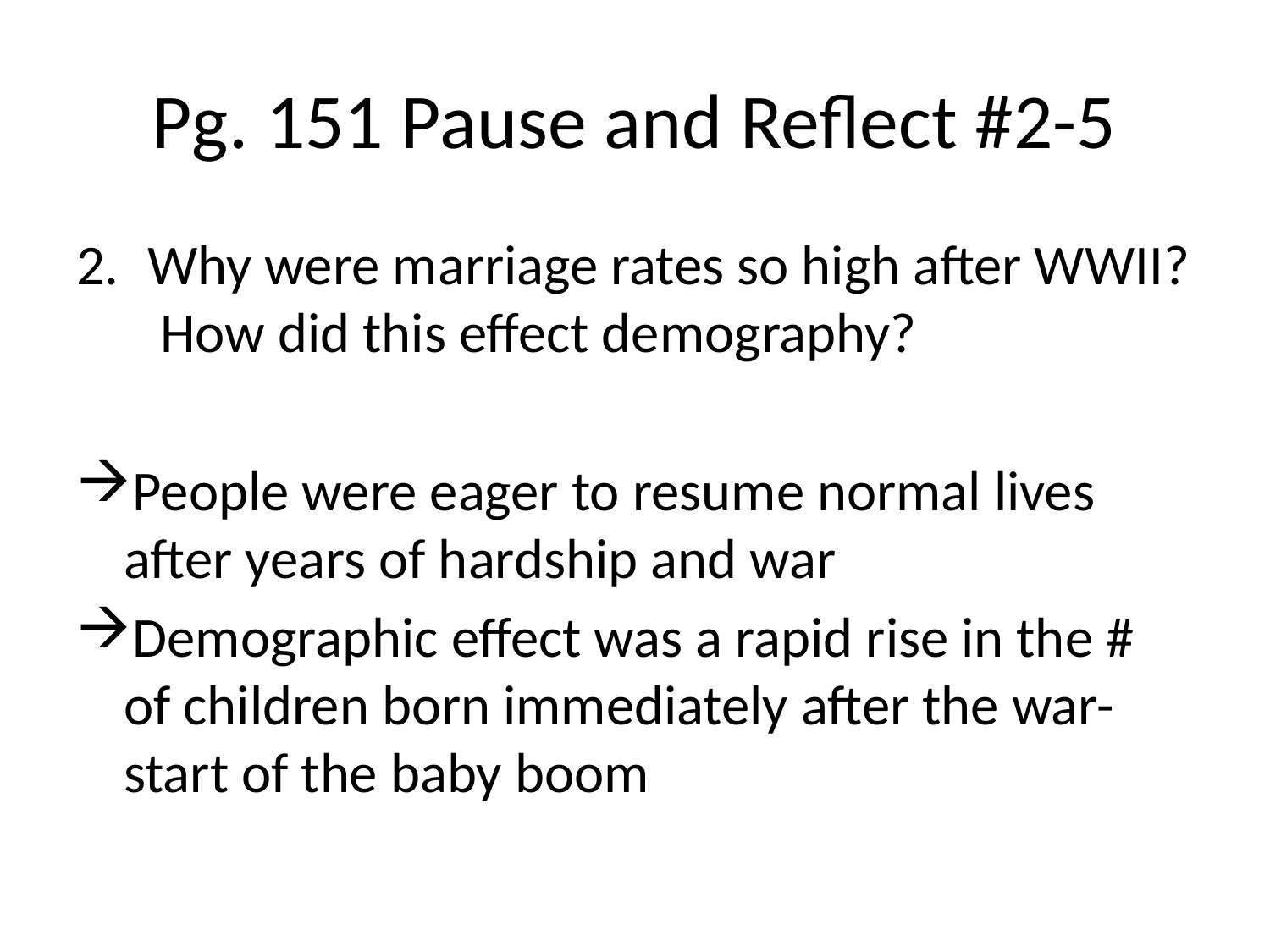

# Pg. 151 Pause and Reflect #2-5
Why were marriage rates so high after WWII?  How did this effect demography?

People were eager to resume normal lives after years of hardship and war
Demographic effect was a rapid rise in the # of children born immediately after the war- start of the baby boom